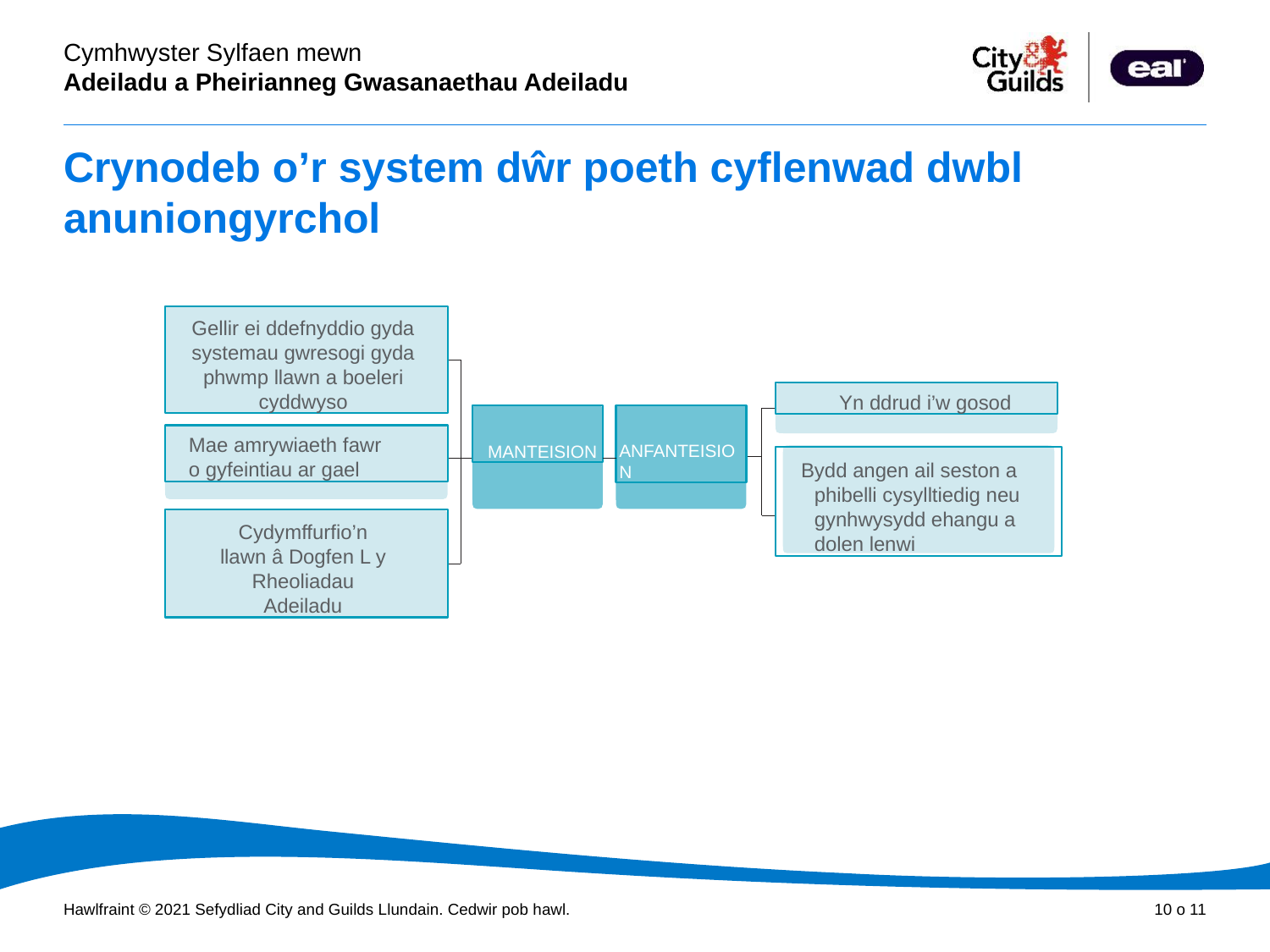

# Crynodeb o’r system dŵr poeth cyflenwad dwbl anuniongyrchol

Gellir ei ddefnyddio gyda systemau gwresogi gyda phwmp llawn a boeleri cyddwyso

Yn ddrud i’w gosod

MANTEISION

ANFANTEISION

Mae amrywiaeth fawr o gyfeintiau ar gael

Bydd angen ail seston a phibelli cysylltiedig neu gynhwysydd ehangu a dolen lenwi
Cydymffurfio’n llawn â Dogfen L y Rheoliadau Adeiladu